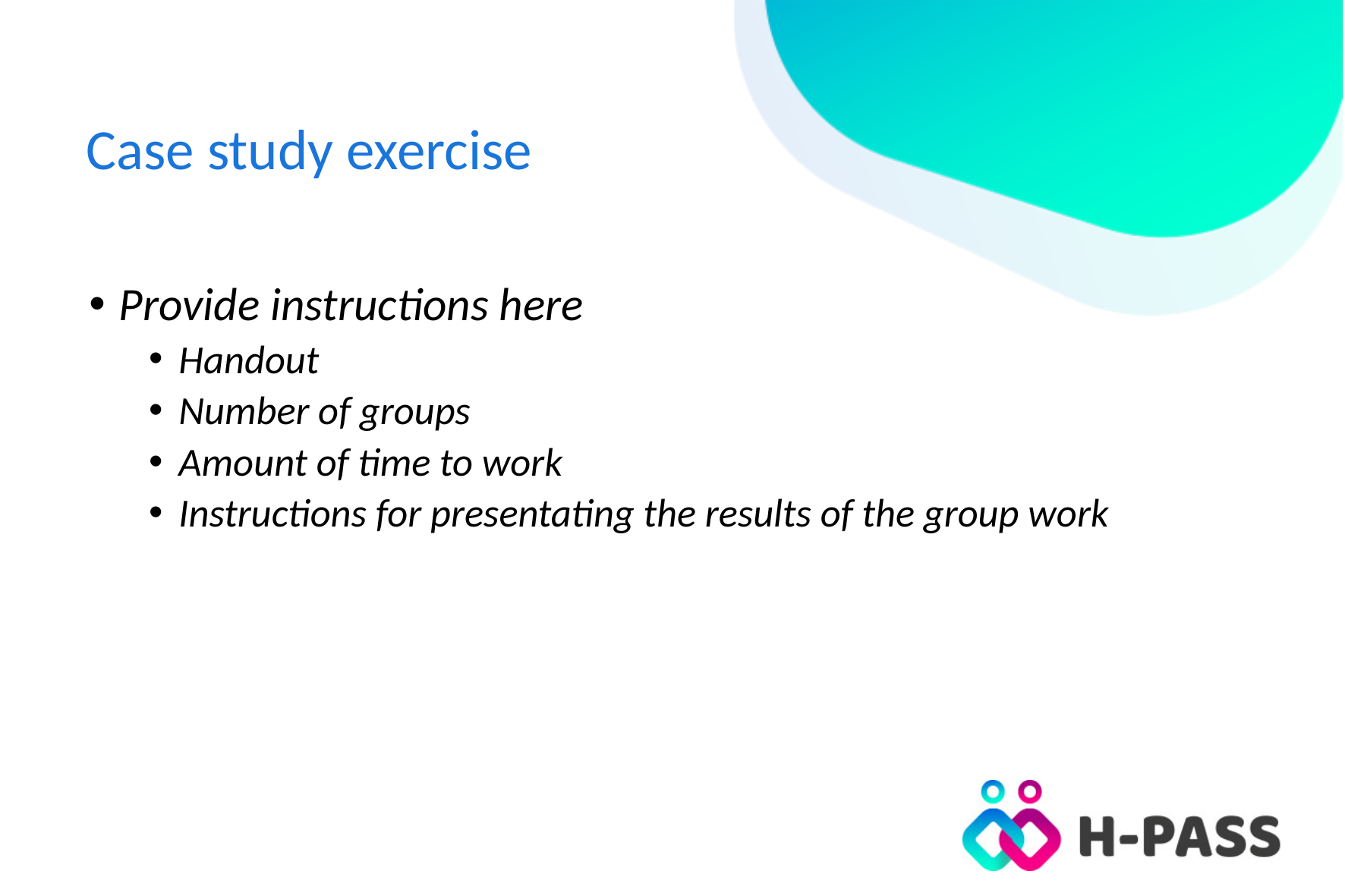

# Case study exercise
Provide instructions here
Handout
Number of groups
Amount of time to work
Instructions for presentating the results of the group work